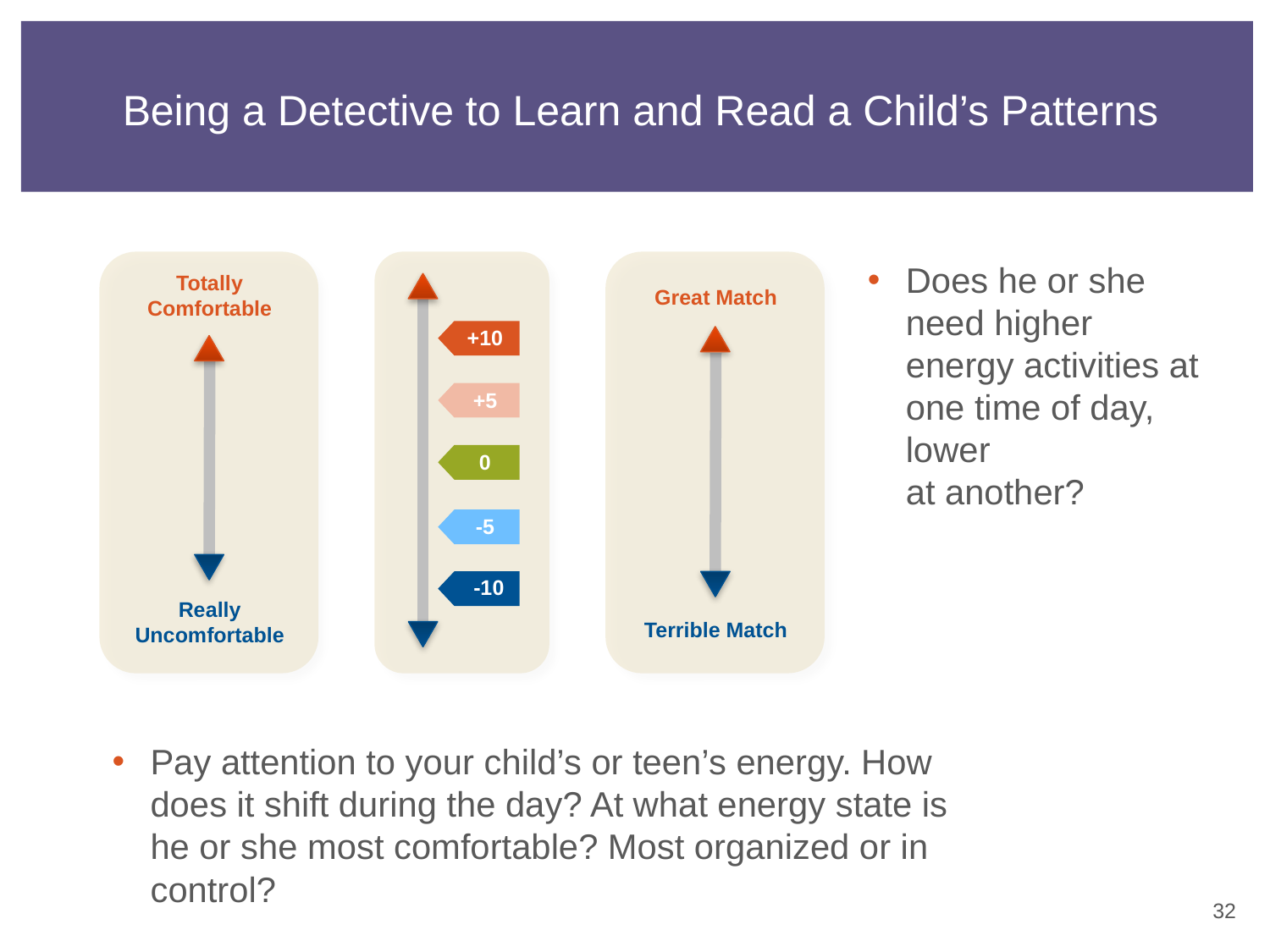

# Being a Detective to Learn and Read a Child’s Patterns
Does he or she need higher energy activities at one time of day, lower
at another?

+10

+5

0

-5

-10

z
Totally Comfortable
Great Match

Really Uncomfortable
Terrible Match
Pay attention to your child’s or teen’s energy. How does it shift during the day? At what energy state is he or she most comfortable? Most organized or in control?
32